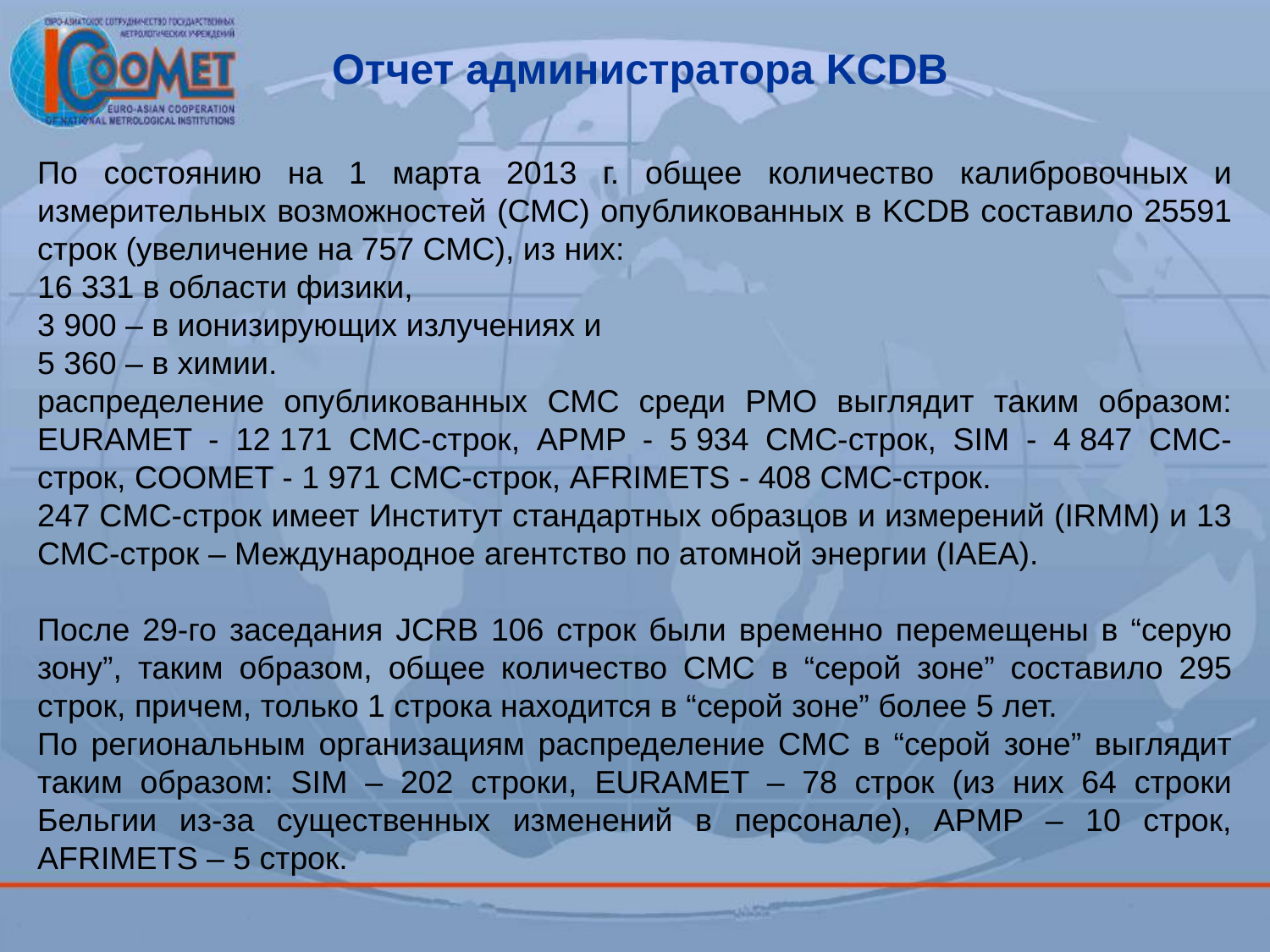

Отчет администратора KCDB
По состоянию на 1 марта 2013 г. общее количество калибровочных и измерительных возможностей (СМС) опубликованных в KCDB составило 25591 строк (увеличение на 757 СМС), из них:
16 331 в области физики,
3 900 – в ионизирующих излучениях и
5 360 – в химии.
распределение опубликованных СМС среди РМО выглядит таким образом: EURAMET - 12 171 CMC-строк, APMP - 5 934 CMC-строк, SIM - 4 847 CMC-строк, COOMET - 1 971 CMC-строк, AFRIMETS - 408 CMC-строк.
247 CMC-строк имеет Институт стандартных образцов и измерений (IRMM) и 13 СМС-строк – Международное агентство по атомной энергии (IAEA).

После 29-го заседания JCRB 106 строк были временно перемещены в “серую зону”, таким образом, общее количество СМС в “серой зоне” составило 295 строк, причем, только 1 строка находится в “серой зоне” более 5 лет.
По региональным организациям распределение СМС в “серой зоне” выглядит таким образом: SIM – 202 строки, EURAMET – 78 строк (из них 64 строки Бельгии из-за существенных изменений в персонале), APMP – 10 строк, AFRIMETS – 5 строк.